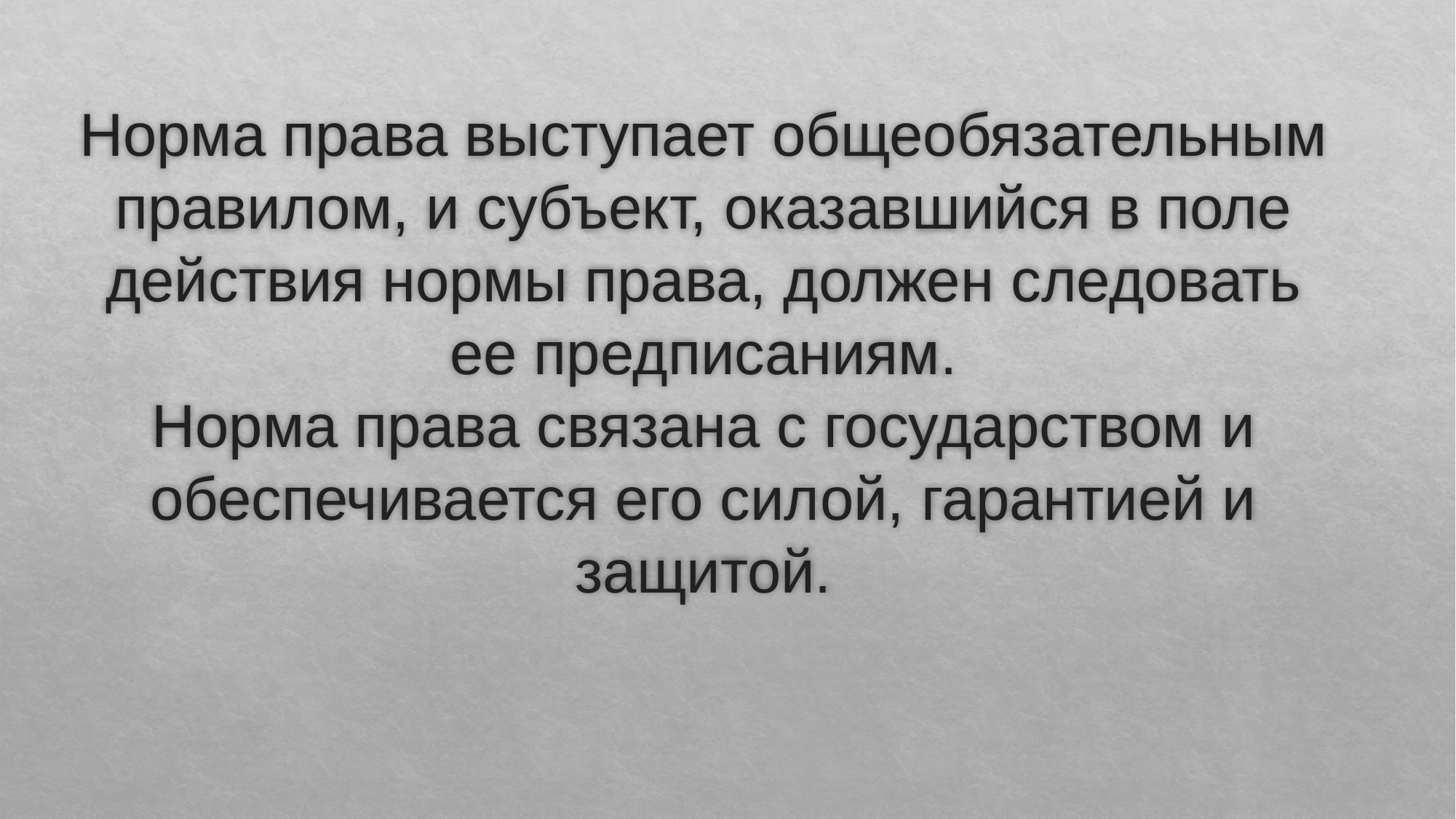

# Норма права выступает общеобязательным правилом, и субъект, оказавшийся в поле действия нормы права, должен следовать ее предписаниям. Норма права связана с государством и обеспечивается его силой, гарантией и защитой.